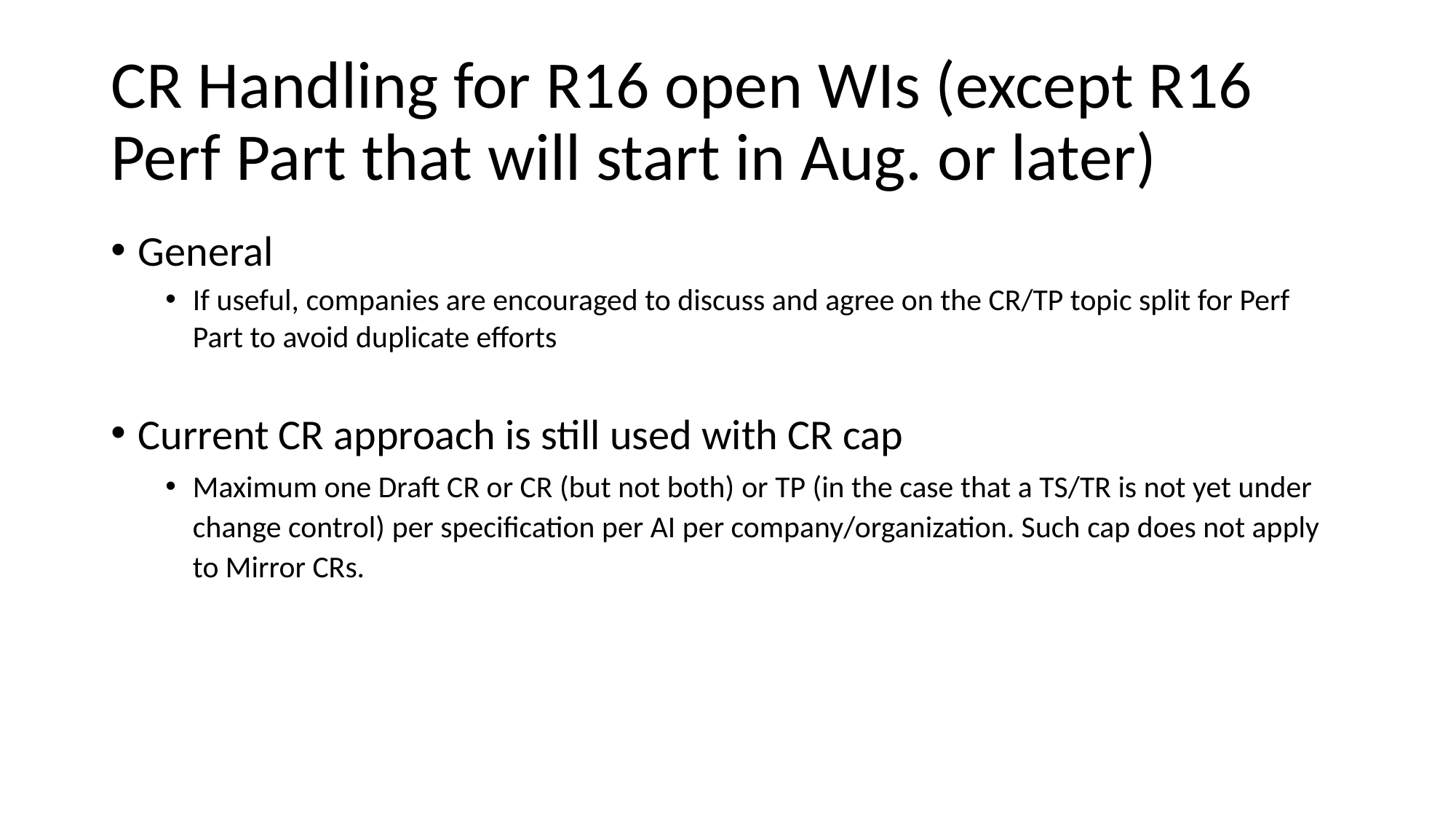

# CR Handling for R16 open WIs (except R16 Perf Part that will start in Aug. or later)
General
If useful, companies are encouraged to discuss and agree on the CR/TP topic split for Perf Part to avoid duplicate efforts

Current CR approach is still used with CR cap
Maximum one Draft CR or CR (but not both) or TP (in the case that a TS/TR is not yet under change control) per specification per AI per company/organization. Such cap does not apply to Mirror CRs.